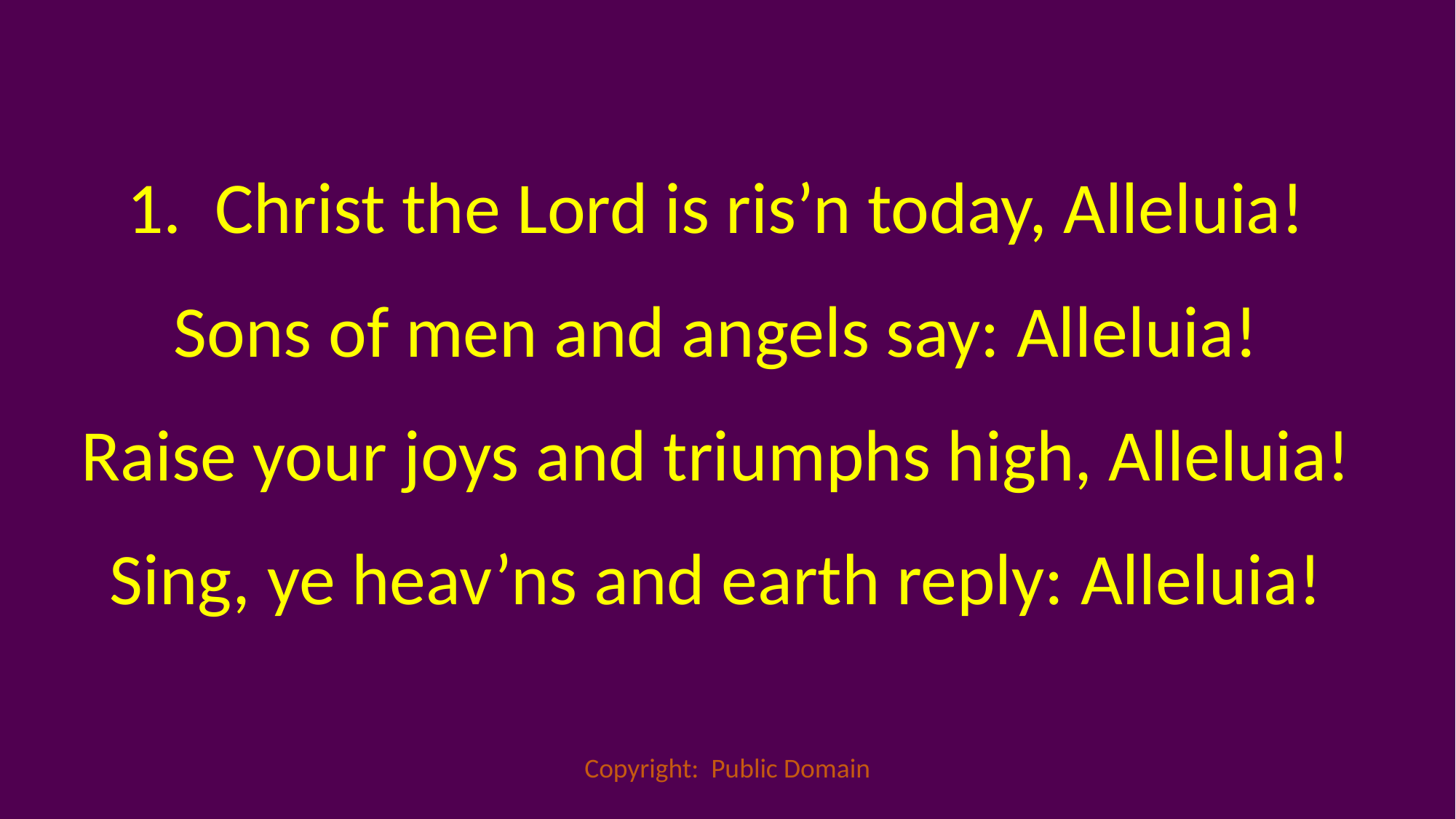

1.  Christ the Lord is ris’n today, Alleluia!
Sons of men and angels say: Alleluia!
Raise your joys and triumphs high, Alleluia!
Sing, ye heav’ns and earth reply: Alleluia!
Copyright:  Public Domain